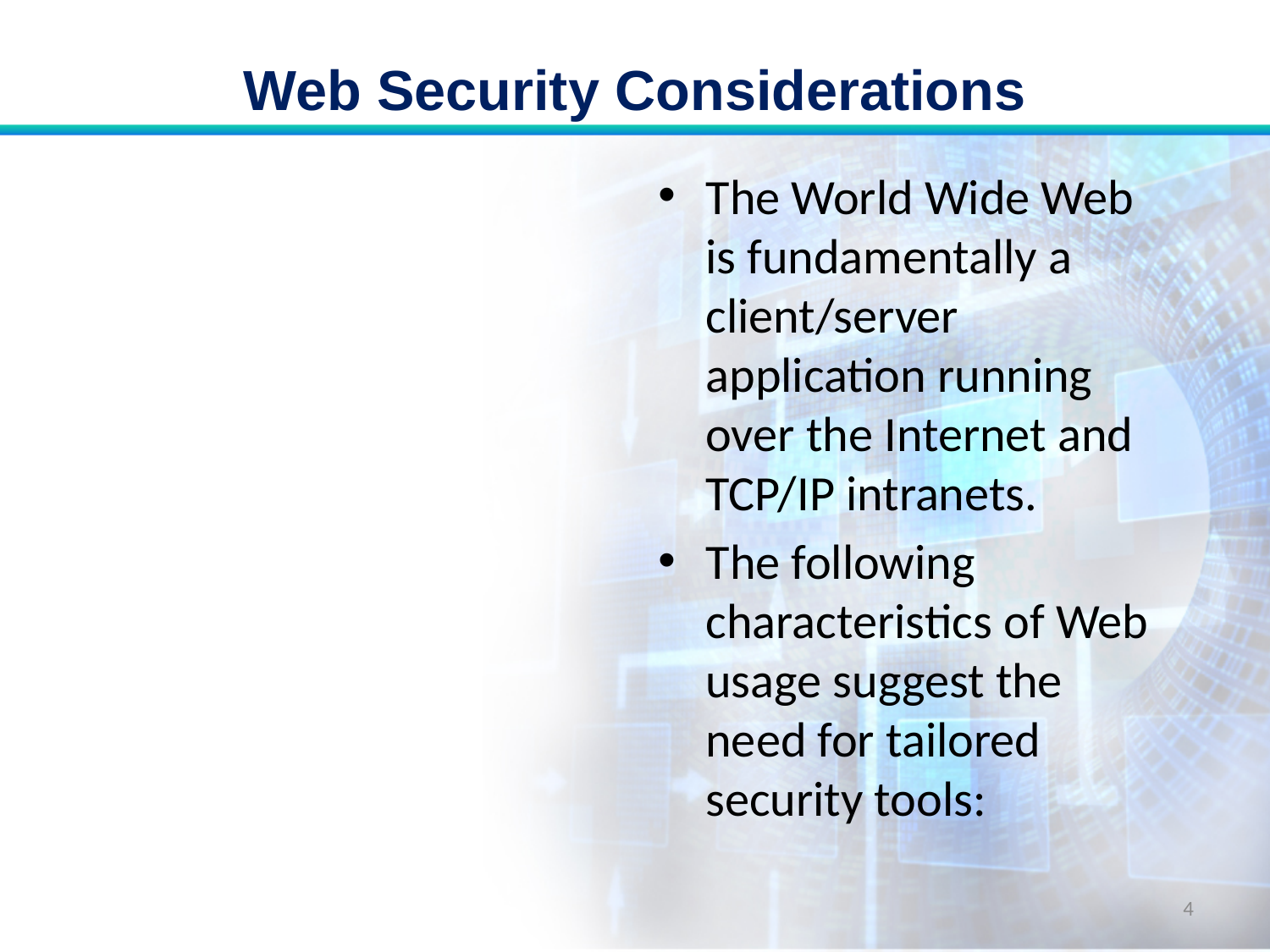

# Web Security Considerations
The World Wide Web is fundamentally a client/server application running over the Internet and TCP/IP intranets.
The following  characteristics of Web usage suggest the need for tailored security tools:
4